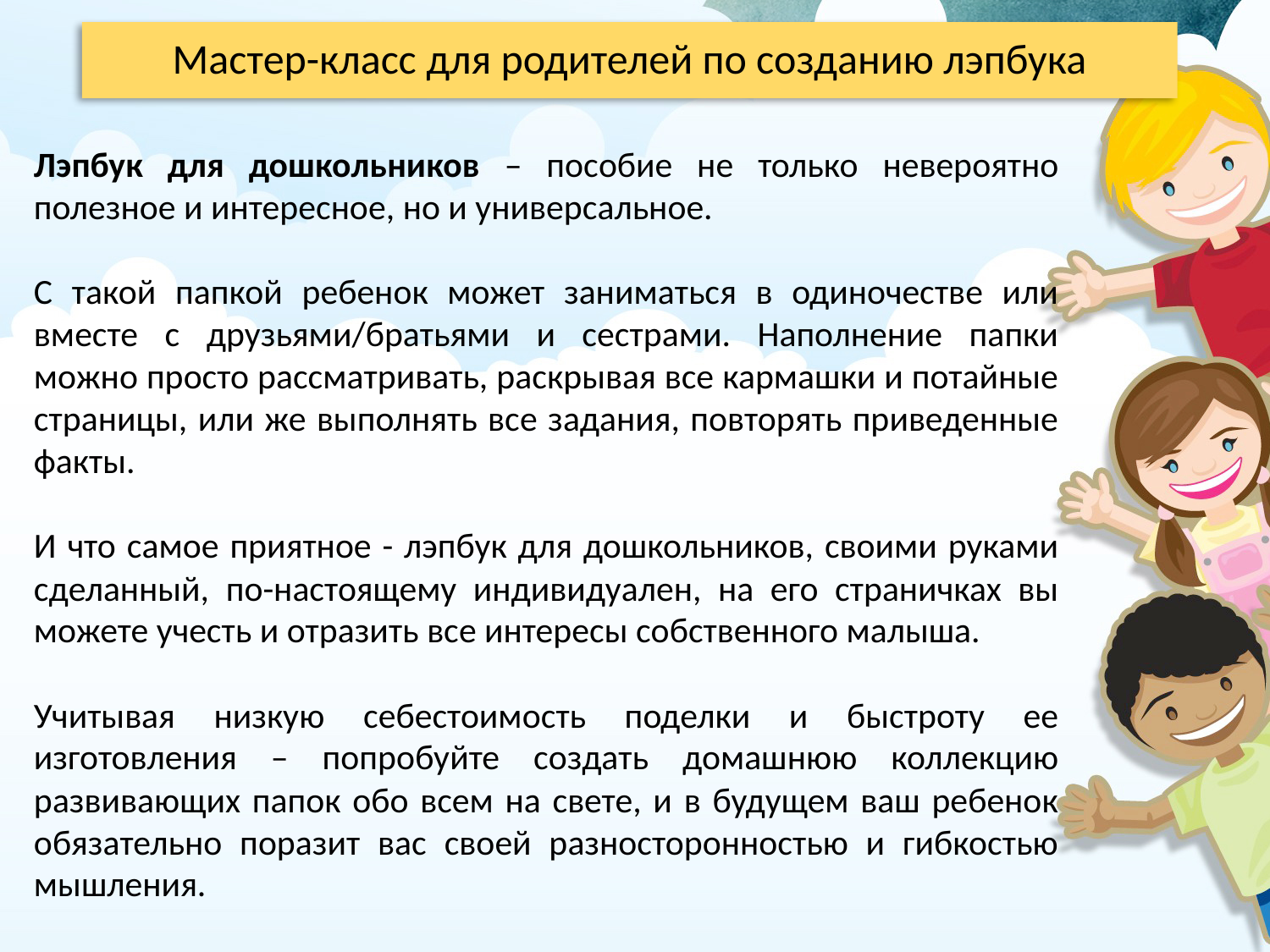

# Мастер-класс для родителей по созданию лэпбука
Лэпбук для дошкольников – пособие не только невероятно полезное и интересное, но и универсальное.

С такой папкой ребенок может заниматься в одиночестве или вместе с друзьями/братьями и сестрами. Наполнение папки можно просто рассматривать, раскрывая все кармашки и потайные страницы, или же выполнять все задания, повторять приведенные факты.

И что самое приятное - лэпбук для дошкольников, своими руками сделанный, по-настоящему индивидуален, на его страничках вы можете учесть и отразить все интересы собственного малыша.

Учитывая низкую себестоимость поделки и быстроту ее изготовления – попробуйте создать домашнюю коллекцию развивающих папок обо всем на свете, и в будущем ваш ребенок обязательно поразит вас своей разносторонностью и гибкостью мышления.